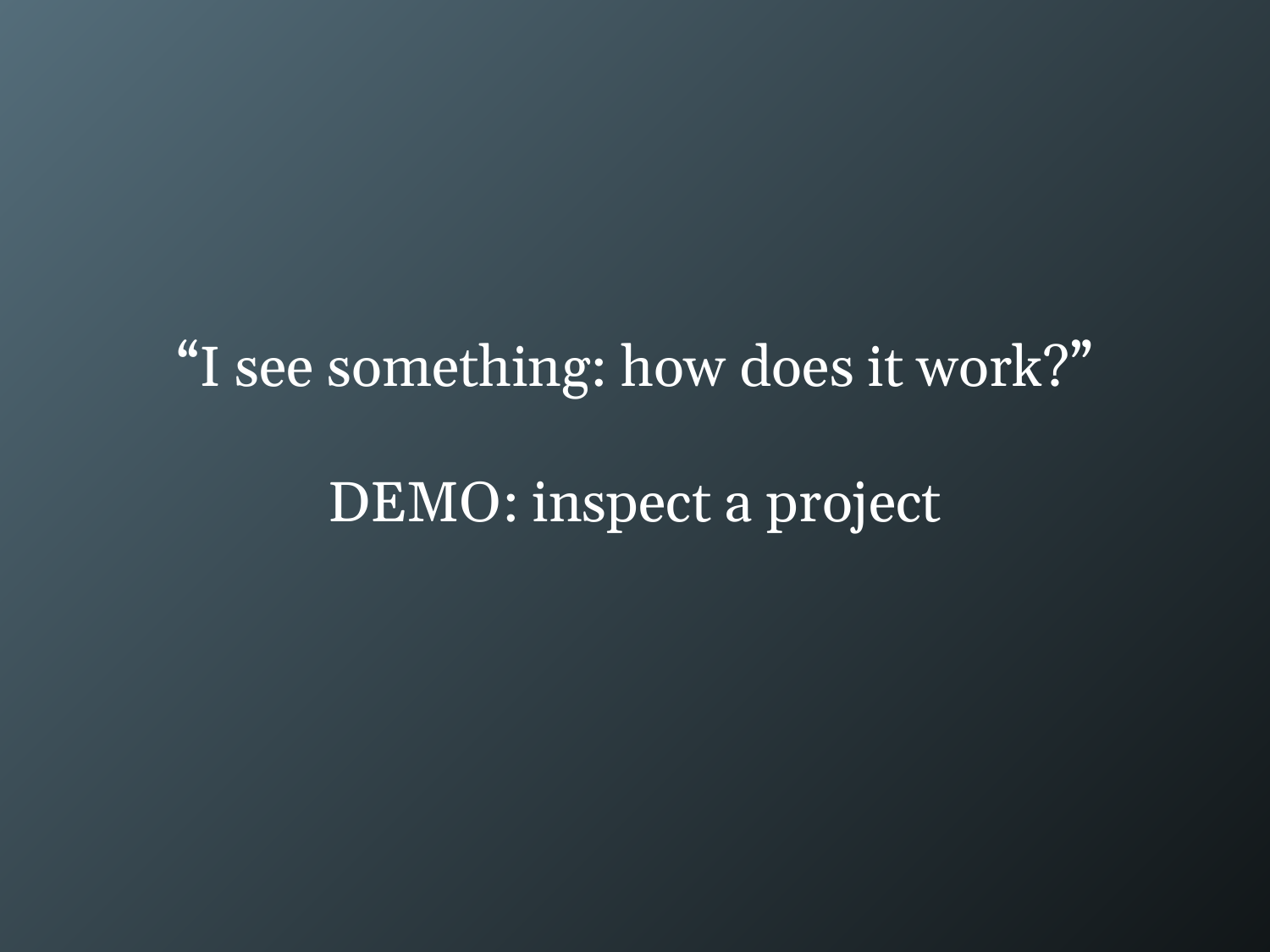

# “I see something: how does it work?” DEMO: inspect a project